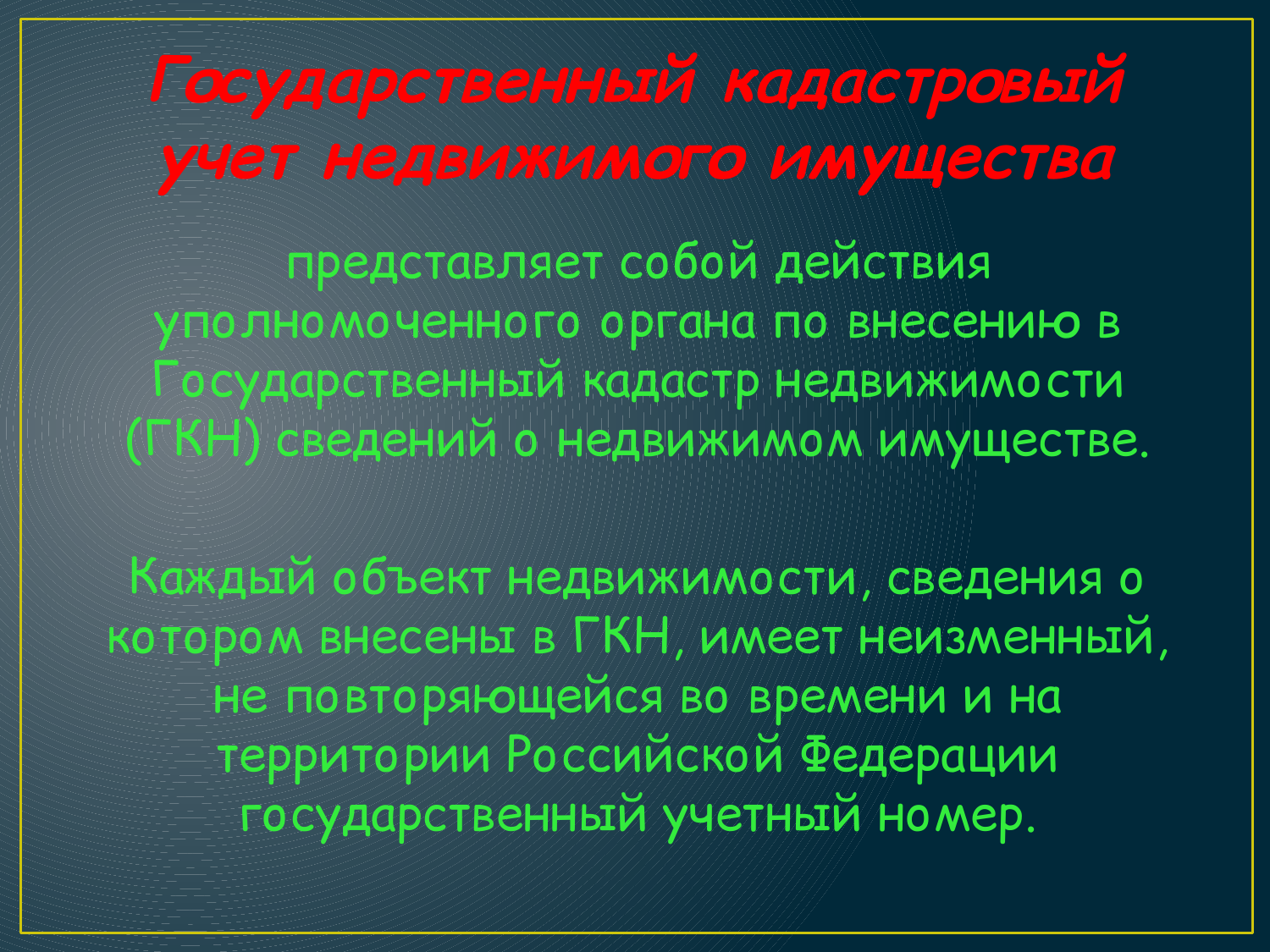

# Государственный кадастровый учет недвижимого имущества
представляет собой действия уполномоченного органа по внесению в Государственный кадастр недвижимости (ГКН) сведений о недвижимом имуществе.

Каждый объект недвижимости, сведения о котором внесены в ГКН, имеет неизменный, не повторяющейся во времени и на территории Российской Федерации государственный учетный номер.